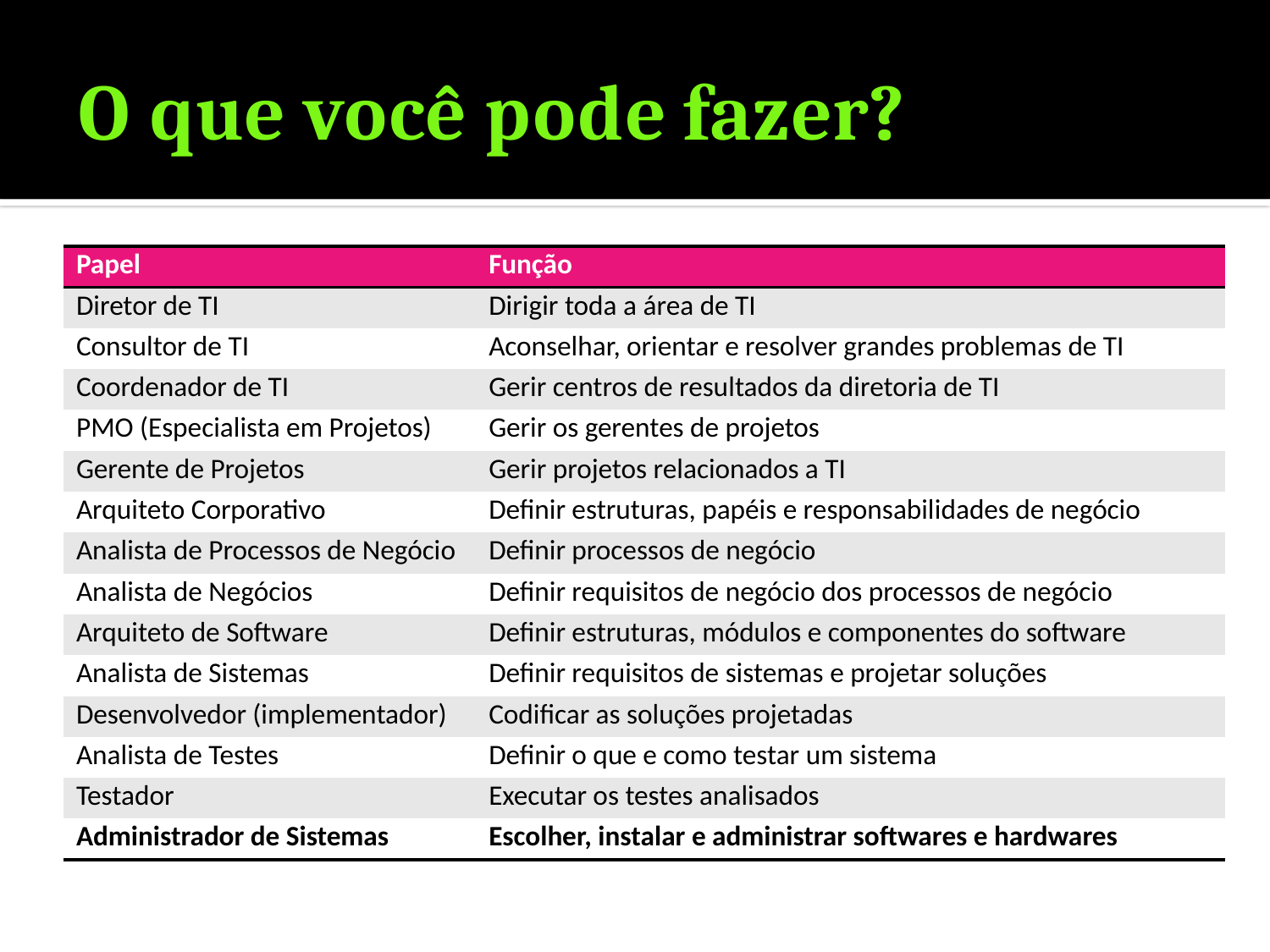

# O que você pode fazer?
| Papel | Função |
| --- | --- |
| Diretor de TI | Dirigir toda a área de TI |
| Consultor de TI | Aconselhar, orientar e resolver grandes problemas de TI |
| Coordenador de TI | Gerir centros de resultados da diretoria de TI |
| PMO (Especialista em Projetos) | Gerir os gerentes de projetos |
| Gerente de Projetos | Gerir projetos relacionados a TI |
| Arquiteto Corporativo | Definir estruturas, papéis e responsabilidades de negócio |
| Analista de Processos de Negócio | Definir processos de negócio |
| Analista de Negócios | Definir requisitos de negócio dos processos de negócio |
| Arquiteto de Software | Definir estruturas, módulos e componentes do software |
| Analista de Sistemas | Definir requisitos de sistemas e projetar soluções |
| Desenvolvedor (implementador) | Codificar as soluções projetadas |
| Analista de Testes | Definir o que e como testar um sistema |
| Testador | Executar os testes analisados |
| Administrador de Sistemas | Escolher, instalar e administrar softwares e hardwares |